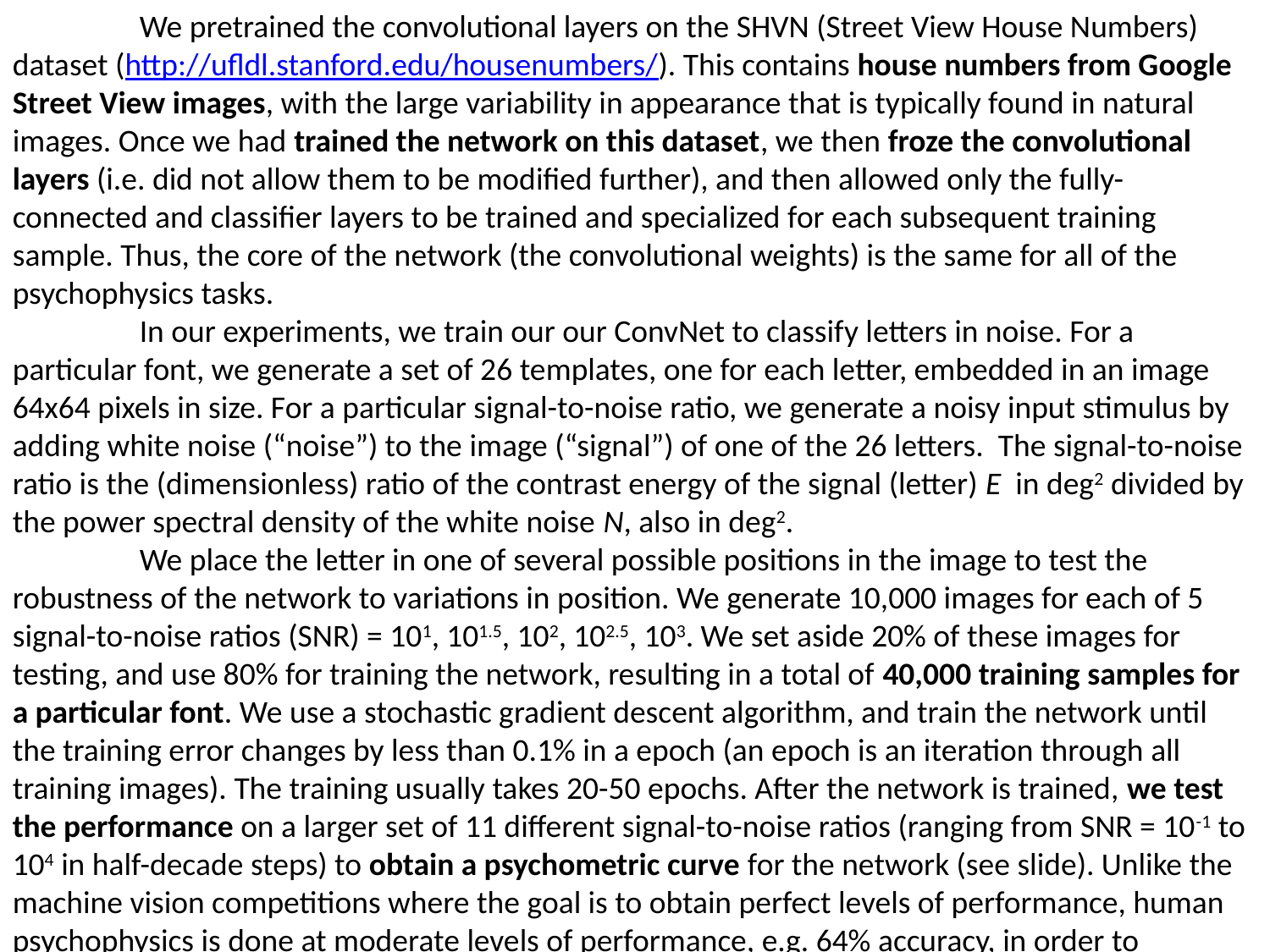

We pretrained the convolutional layers on the SHVN (Street View House Numbers) dataset (http://ufldl.stanford.edu/housenumbers/). This contains house numbers from Google Street View images, with the large variability in appearance that is typically found in natural images. Once we had trained the network on this dataset, we then froze the convolutional layers (i.e. did not allow them to be modified further), and then allowed only the fully-connected and classifier layers to be trained and specialized for each subsequent training sample. Thus, the core of the network (the convolutional weights) is the same for all of the psychophysics tasks.
	In our experiments, we train our our ConvNet to classify letters in noise. For a particular font, we generate a set of 26 templates, one for each letter, embedded in an image 64x64 pixels in size. For a particular signal-to-noise ratio, we generate a noisy input stimulus by adding white noise (“noise”) to the image (“signal”) of one of the 26 letters.  The signal-to-noise ratio is the (dimensionless) ratio of the contrast energy of the signal (letter) E  in deg2 divided by the power spectral density of the white noise N, also in deg2.
	We place the letter in one of several possible positions in the image to test the robustness of the network to variations in position. We generate 10,000 images for each of 5 signal-to-noise ratios (SNR) = 101, 101.5, 102, 102.5, 103. We set aside 20% of these images for testing, and use 80% for training the network, resulting in a total of 40,000 training samples for a particular font. We use a stochastic gradient descent algorithm, and train the network until the training error changes by less than 0.1% in a epoch (an epoch is an iteration through all training images). The training usually takes 20-50 epochs. After the network is trained, we test the performance on a larger set of 11 different signal-to-noise ratios (ranging from SNR = 10-1 to 104 in half-decade steps) to obtain a psychometric curve for the network (see slide). Unlike the machine vision competitions where the goal is to obtain perfect levels of performance, human psychophysics is done at moderate levels of performance, e.g. 64% accuracy, in order to measure threshold. The psychometric curve is fit with a Weibull function,